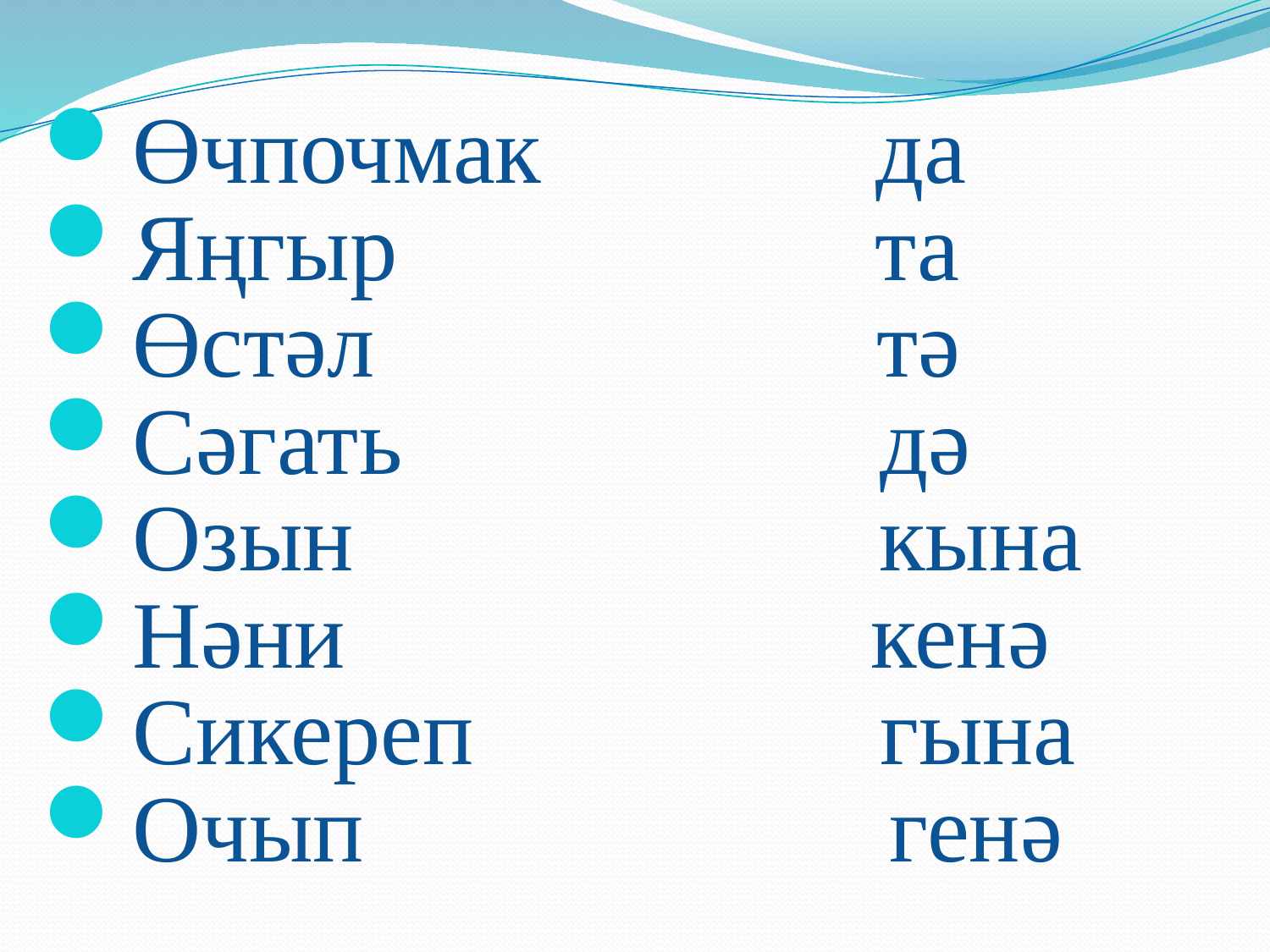

#
Өчпочмак              да
Яңгыр                    та
Өстәл                     тә
Сәгать                    дә
Озын                      кына
Нәни                      кенә
Сикереп                 гына
Очып                      генә